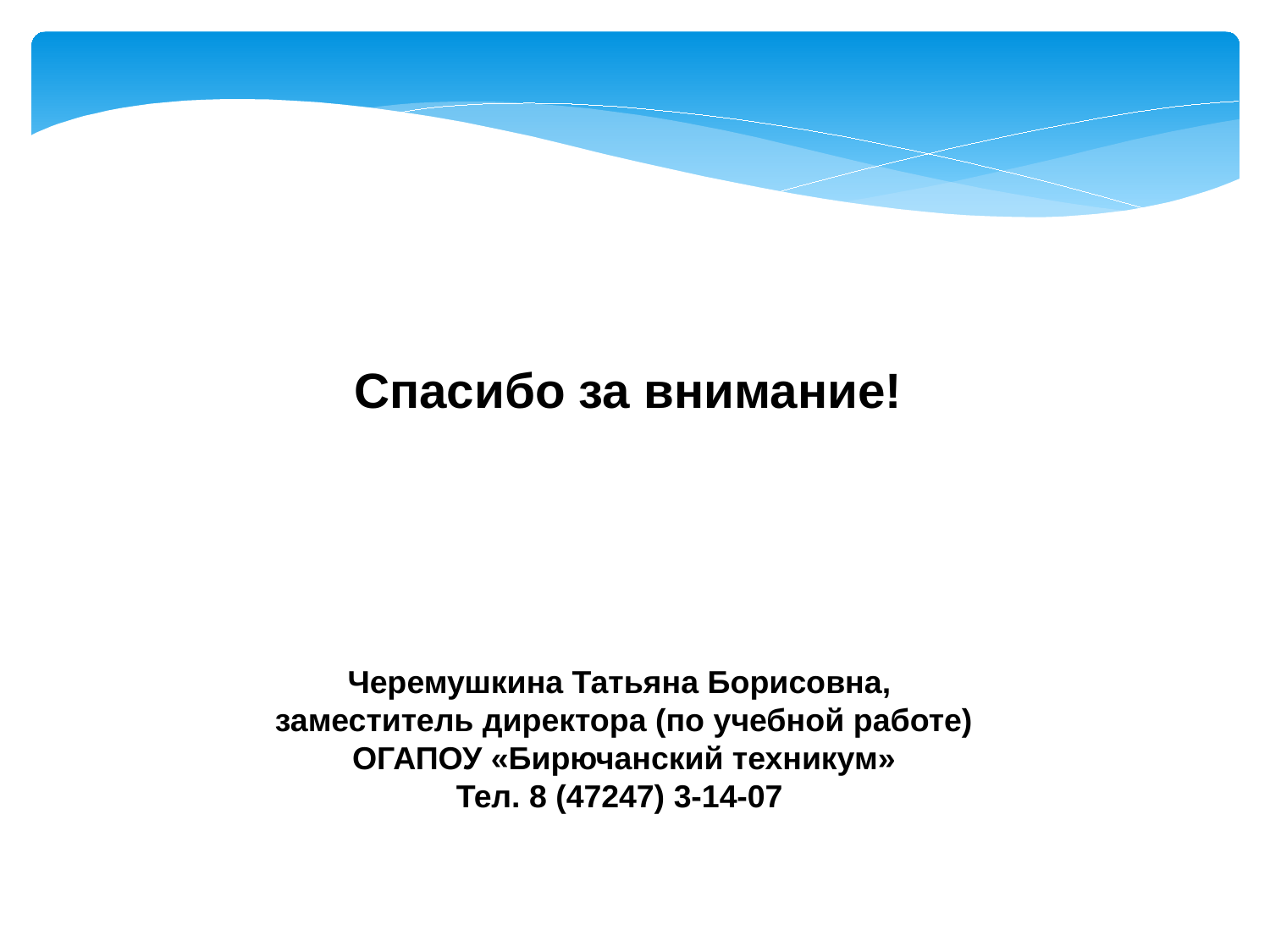

Спасибо за внимание!
Черемушкина Татьяна Борисовна,
 заместитель директора (по учебной работе)
 ОГАПОУ «Бирючанский техникум»
Тел. 8 (47247) 3-14-07